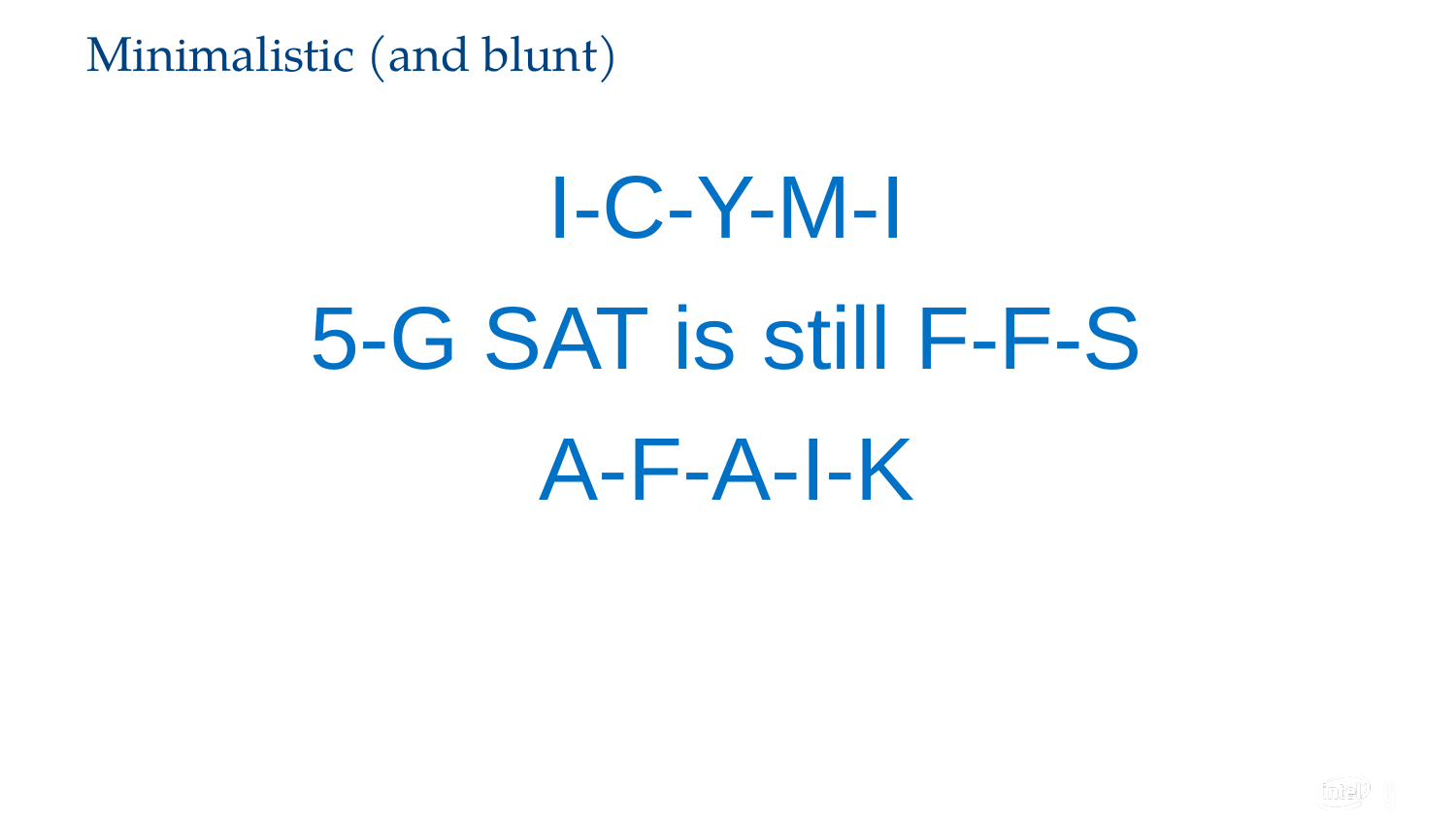

# Minimalistic (and blunt)
I-C-Y-M-I
5-G SAT is still F-F-S
A-F-A-I-K
9